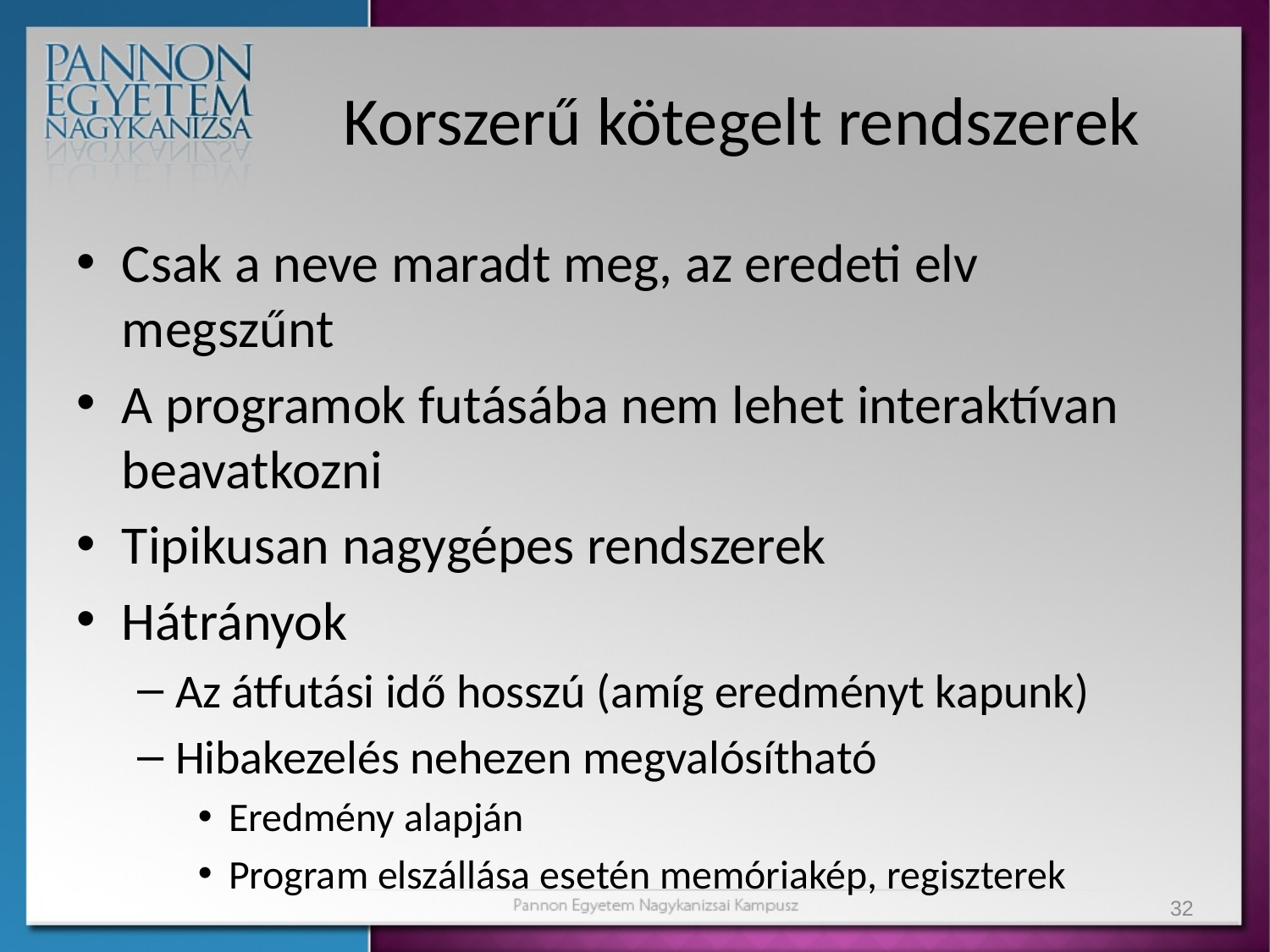

# Korszerű kötegelt rendszerek
Csak a neve maradt meg, az eredeti elv megszűnt
A programok futásába nem lehet interaktívan beavatkozni
Tipikusan nagygépes rendszerek
Hátrányok
Az átfutási idő hosszú (amíg eredményt kapunk)
Hibakezelés nehezen megvalósítható
Eredmény alapján
Program elszállása esetén memóriakép, regiszterek
32